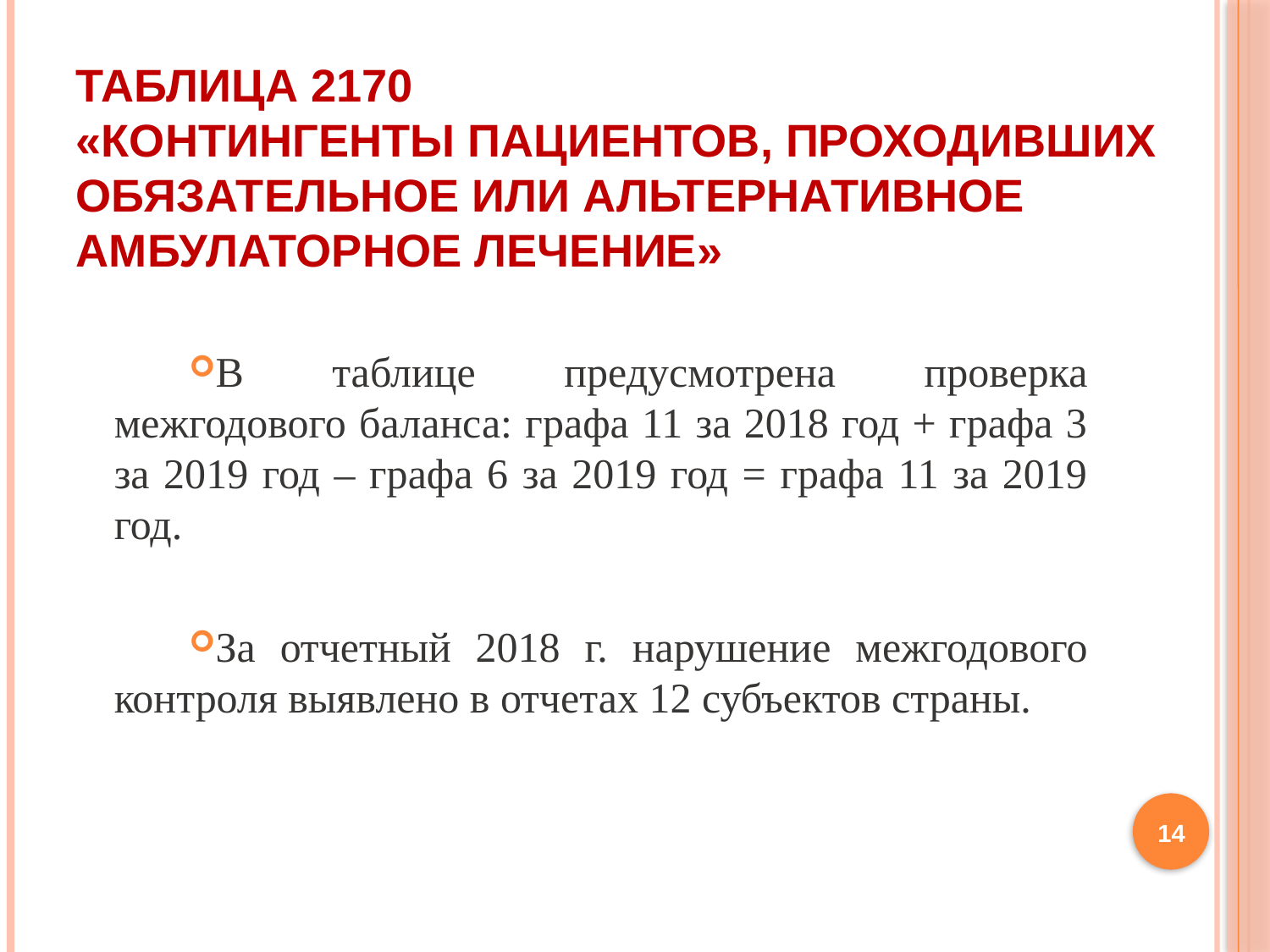

# Таблица 2170 «Контингенты пациентов, проходивших обязательное или альтернативное амбулаторное лечение»
В таблице предусмотрена проверка межгодового баланса: графа 11 за 2018 год + графа 3 за 2019 год – графа 6 за 2019 год = графа 11 за 2019 год.

За отчетный 2018 г. нарушение межгодового контроля выявлено в отчетах 12 субъектов страны.
14